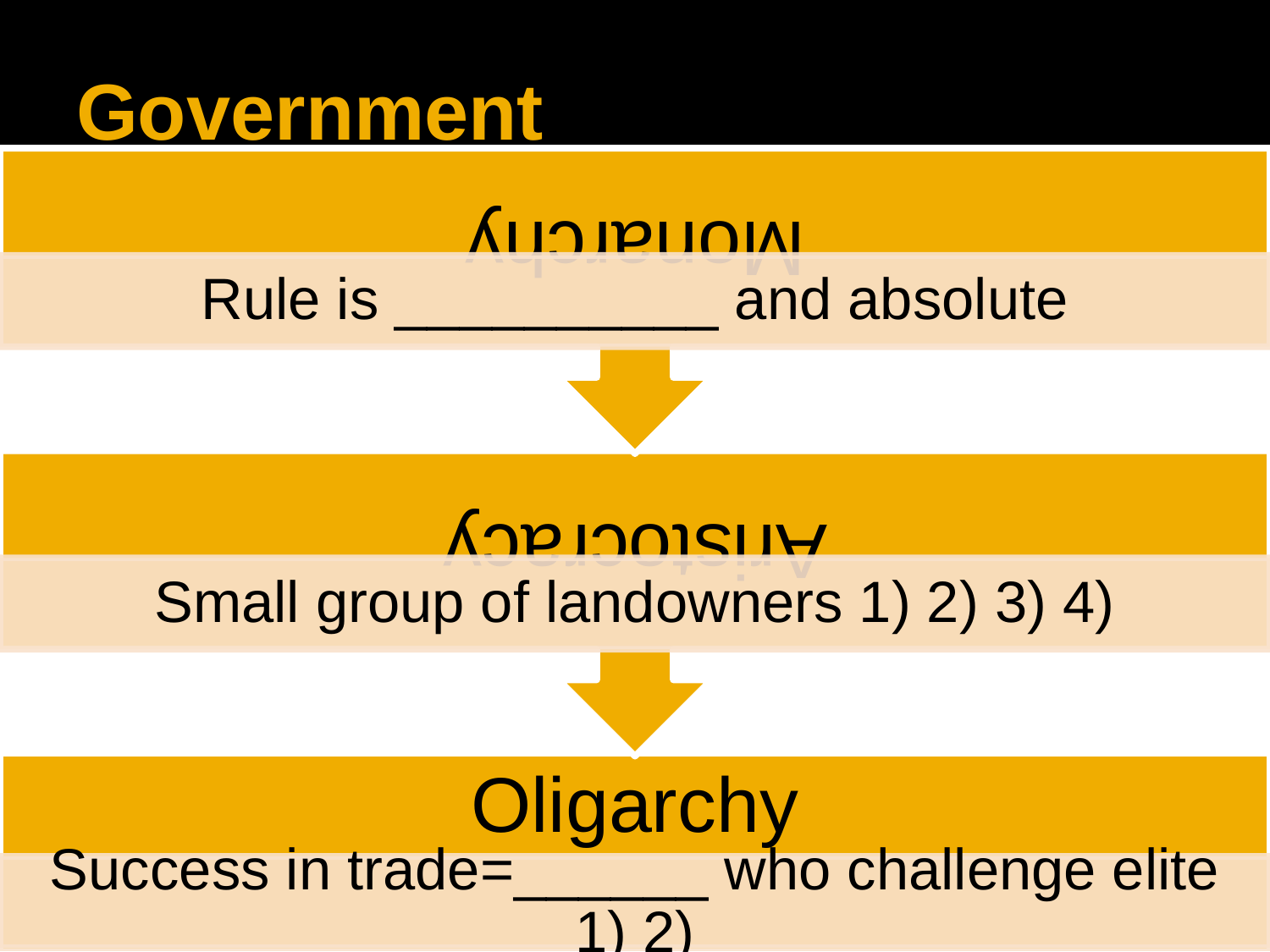

# Government
Oligarchy
Success in trade=______ who challenge elite 1) 2)
Aristocracy
Small group of landowners 1) 2) 3) 4)
Monarchy
Rule is __________ and absolute